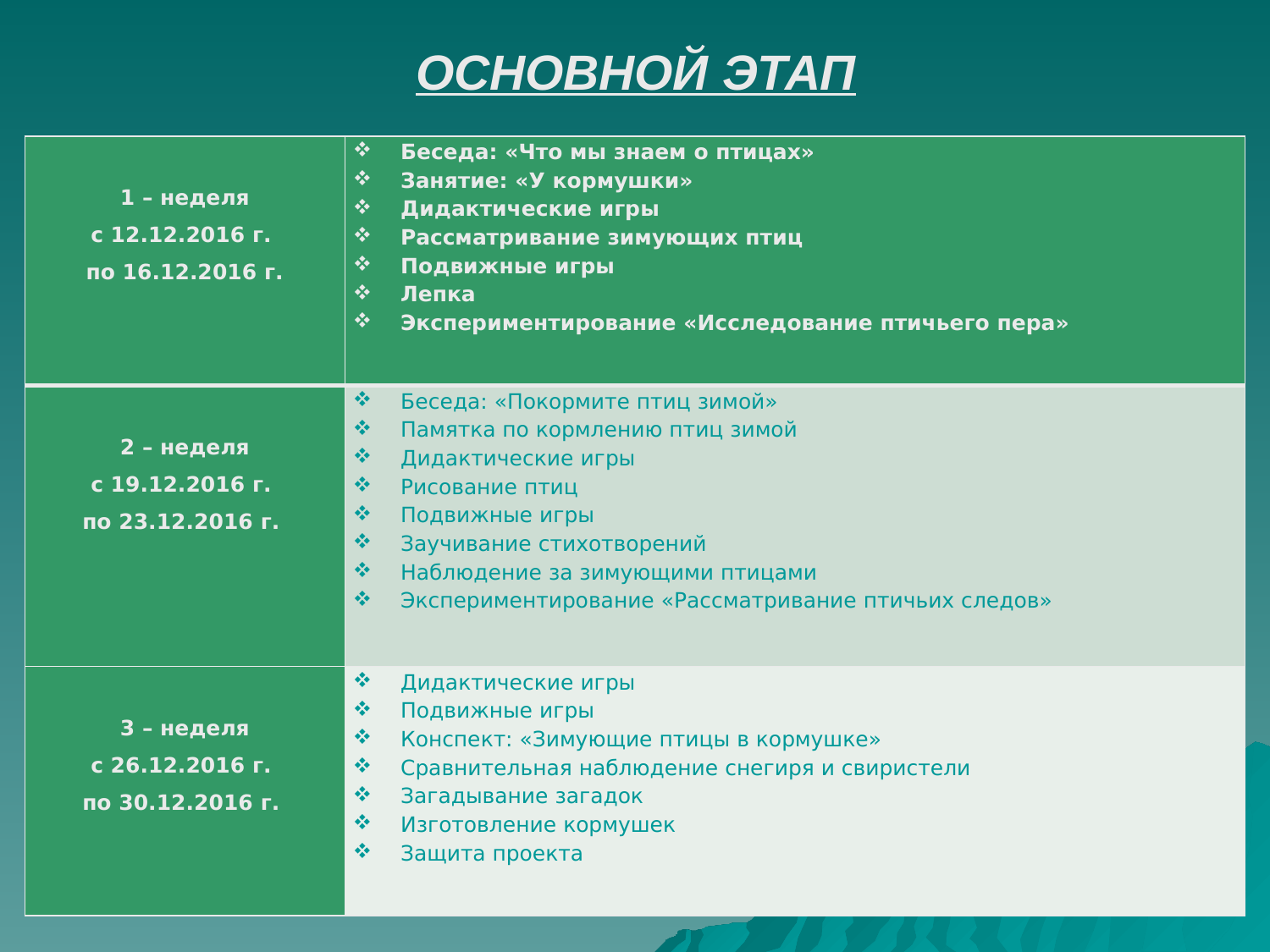

ОСНОВНОЙ ЭТАП
| 1 – неделя с 12.12.2016 г. по 16.12.2016 г. | Беседа: «Что мы знаем о птицах» Занятие: «У кормушки» Дидактические игры Рассматривание зимующих птиц Подвижные игры Лепка Экспериментирование «Исследование птичьего пера» |
| --- | --- |
| 2 – неделя с 19.12.2016 г. по 23.12.2016 г. | Беседа: «Покормите птиц зимой» Памятка по кормлению птиц зимой Дидактические игры Рисование птиц Подвижные игры Заучивание стихотворений Наблюдение за зимующими птицами Экспериментирование «Рассматривание птичьих следов» |
| 3 – неделя с 26.12.2016 г. по 30.12.2016 г. | Дидактические игры Подвижные игры Конспект: «Зимующие птицы в кормушке» Сравнительная наблюдение снегиря и свиристели Загадывание загадок Изготовление кормушек Защита проекта |